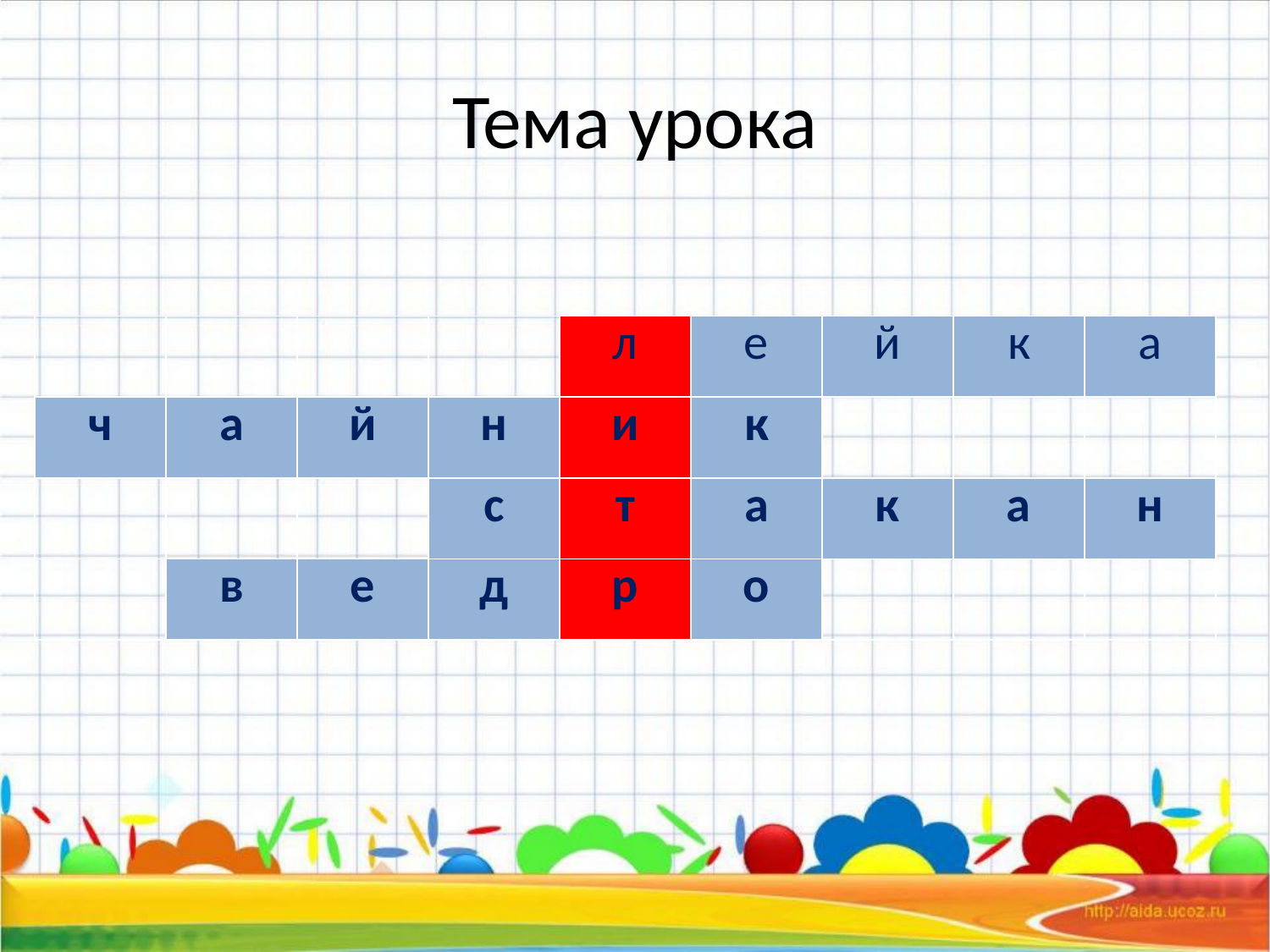

# Тема урока
|  |  |  |  | л | е | й | к | а |
| --- | --- | --- | --- | --- | --- | --- | --- | --- |
| ч | а | й | н | и | к |  |  |  |
|  |  |  | с | т | а | к | а | н |
|  | в | е | д | р | о |  |  |  |